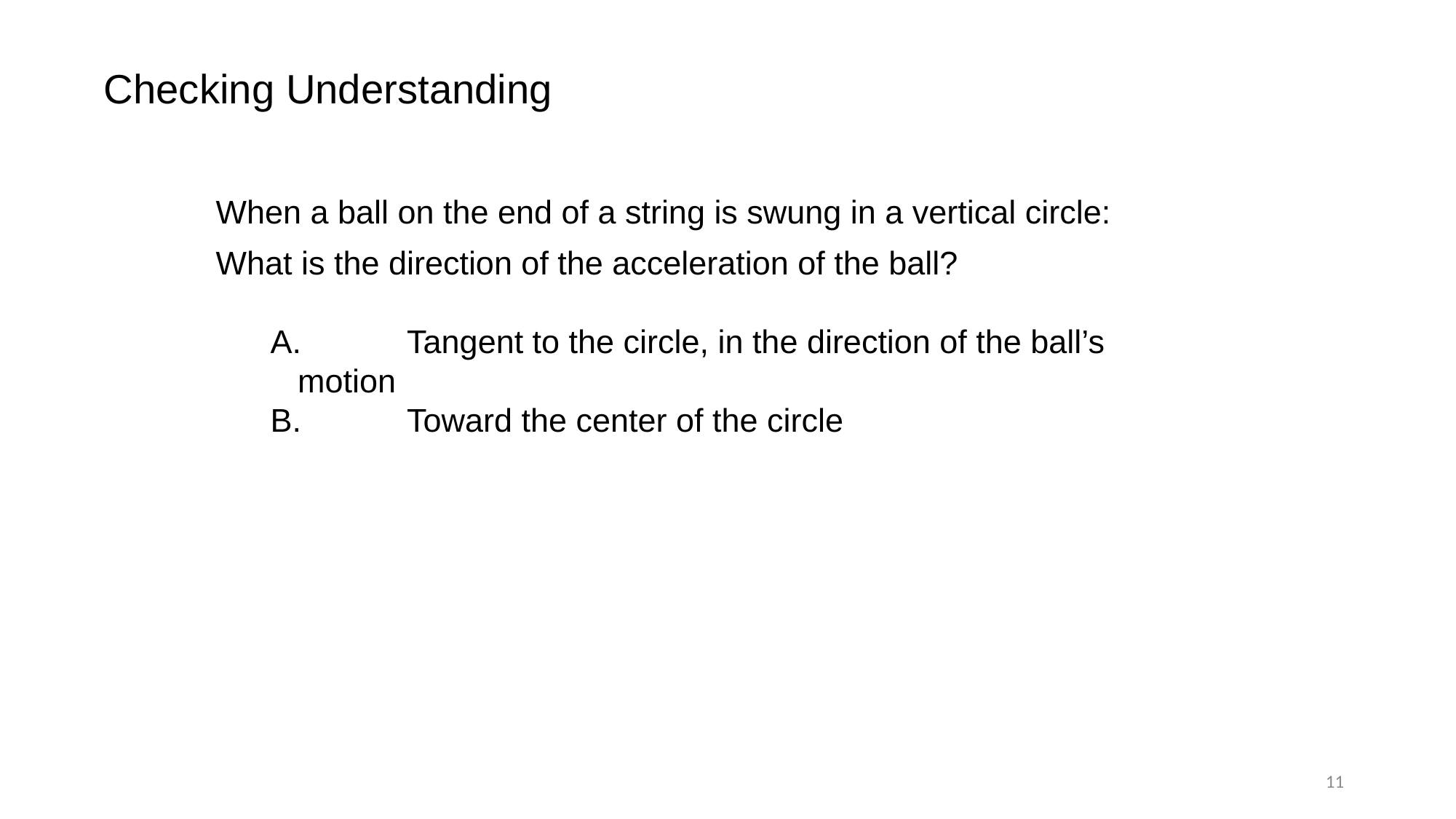

Checking Understanding
When a ball on the end of a string is swung in a vertical circle:
What is the direction of the acceleration of the ball?

	Tangent to the circle, in the direction of the ball’s motion
	Toward the center of the circle
11